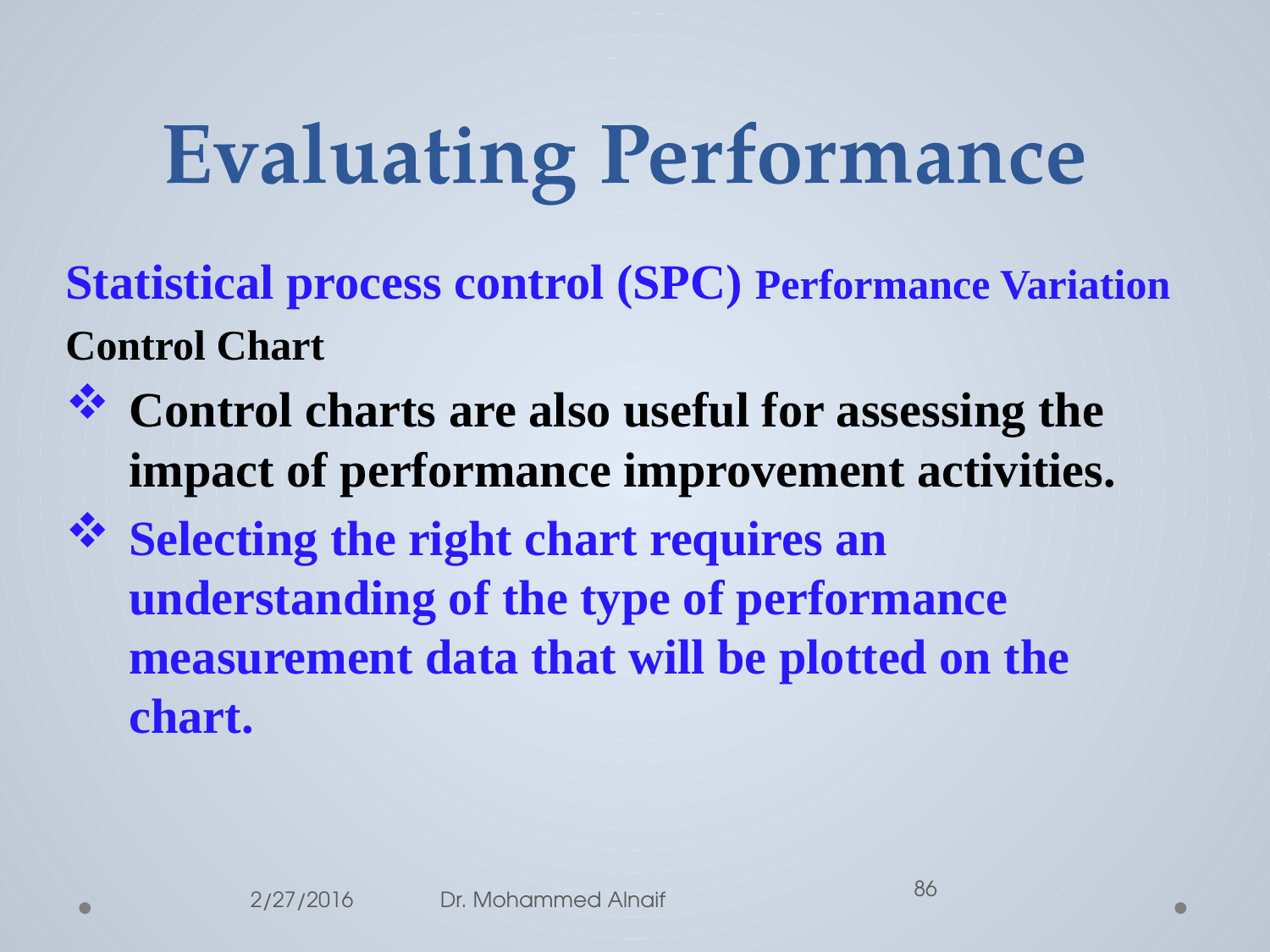

# Evaluating Performance
Statistical process control (SPC) Performance Variation
Control Chart
Control charts are also useful for assessing the impact of performance improvement activities.
Selecting the right chart requires an understanding of the type of performance measurement data that will be plotted on the chart.
86
2/27/2016
Dr. Mohammed Alnaif